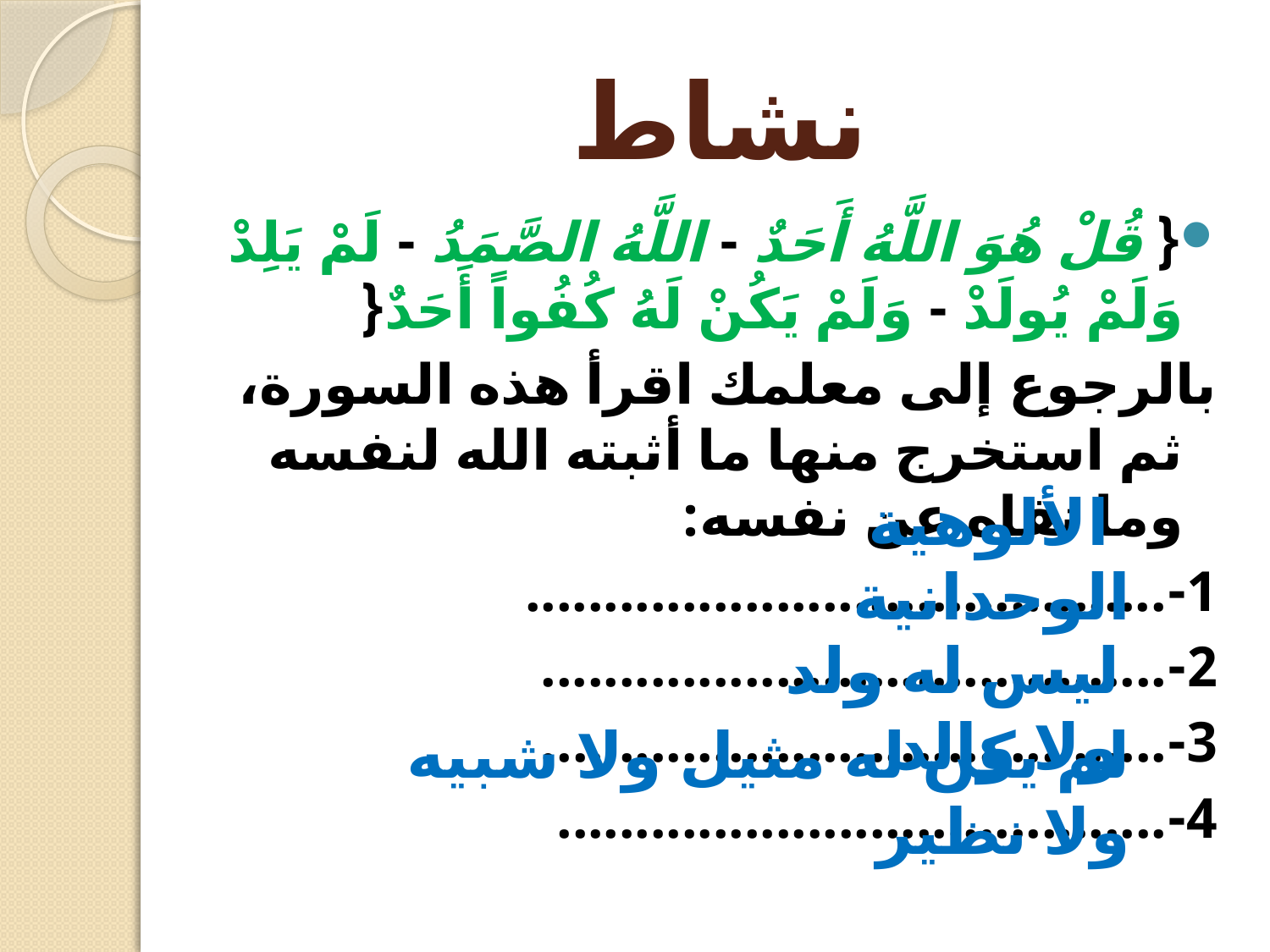

# نشاط
{ قُلْ هُوَ اللَّهُ أَحَدٌ - اللَّهُ الصَّمَدُ - لَمْ يَلِدْ وَلَمْ يُولَدْ - وَلَمْ يَكُنْ لَهُ كُفُواً أَحَدٌ{
بالرجوع إلى معلمك اقرأ هذه السورة، ثم استخرج منها ما أثبته الله لنفسه وما نفاه عن نفسه:
1-.........................................
2-........................................
3-........................................
4-.......................................
الألوهية
الوحدانية
ليس له ولد ولا والد
لم يكن له مثيل ولا شبيه ولا نظير